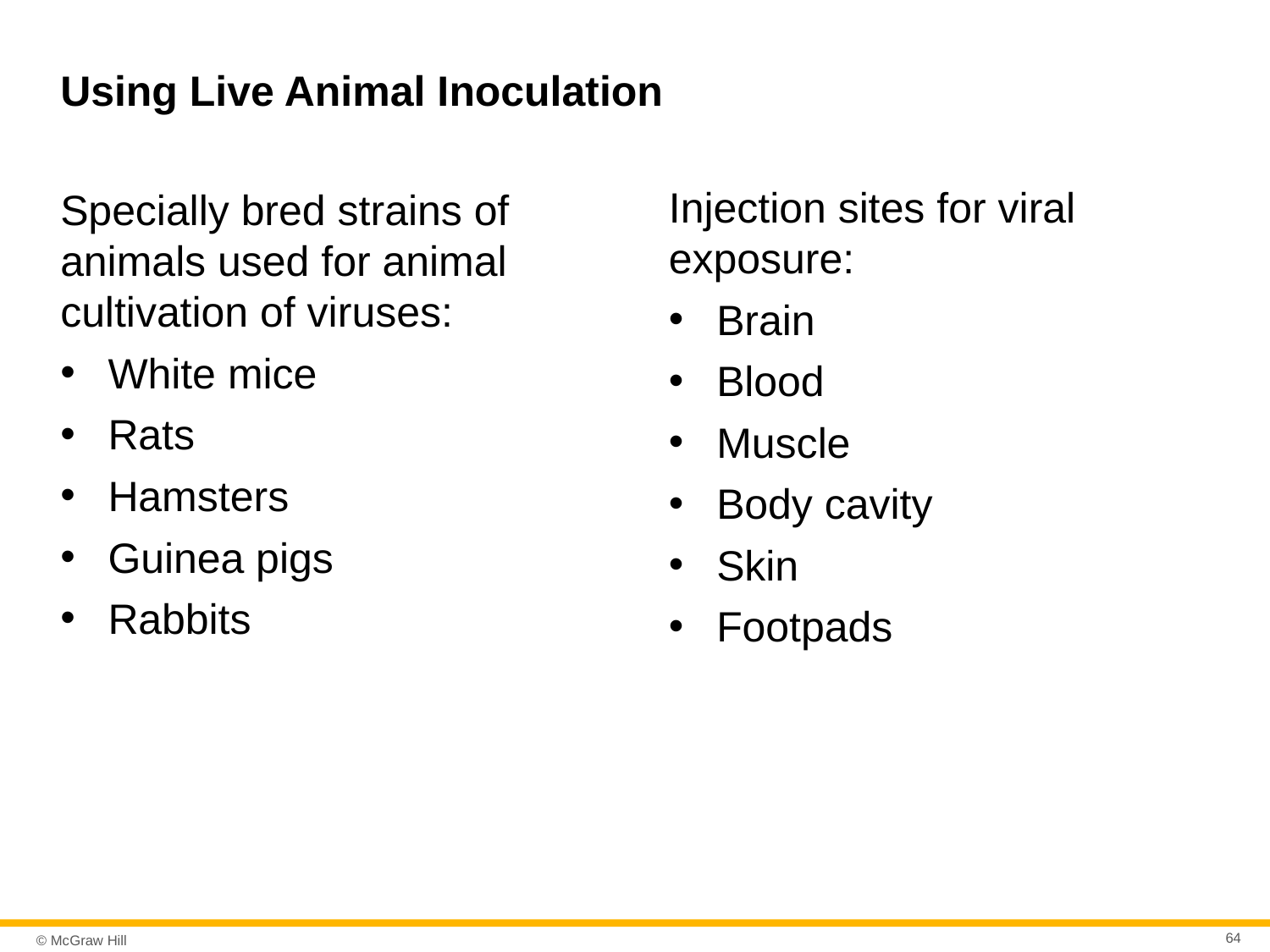

# Using Live Animal Inoculation
Injection sites for viral exposure:
Brain
Blood
Muscle
Body cavity
Skin
Footpads
Specially bred strains of animals used for animal cultivation of viruses:
White mice
Rats
Hamsters
Guinea pigs
Rabbits